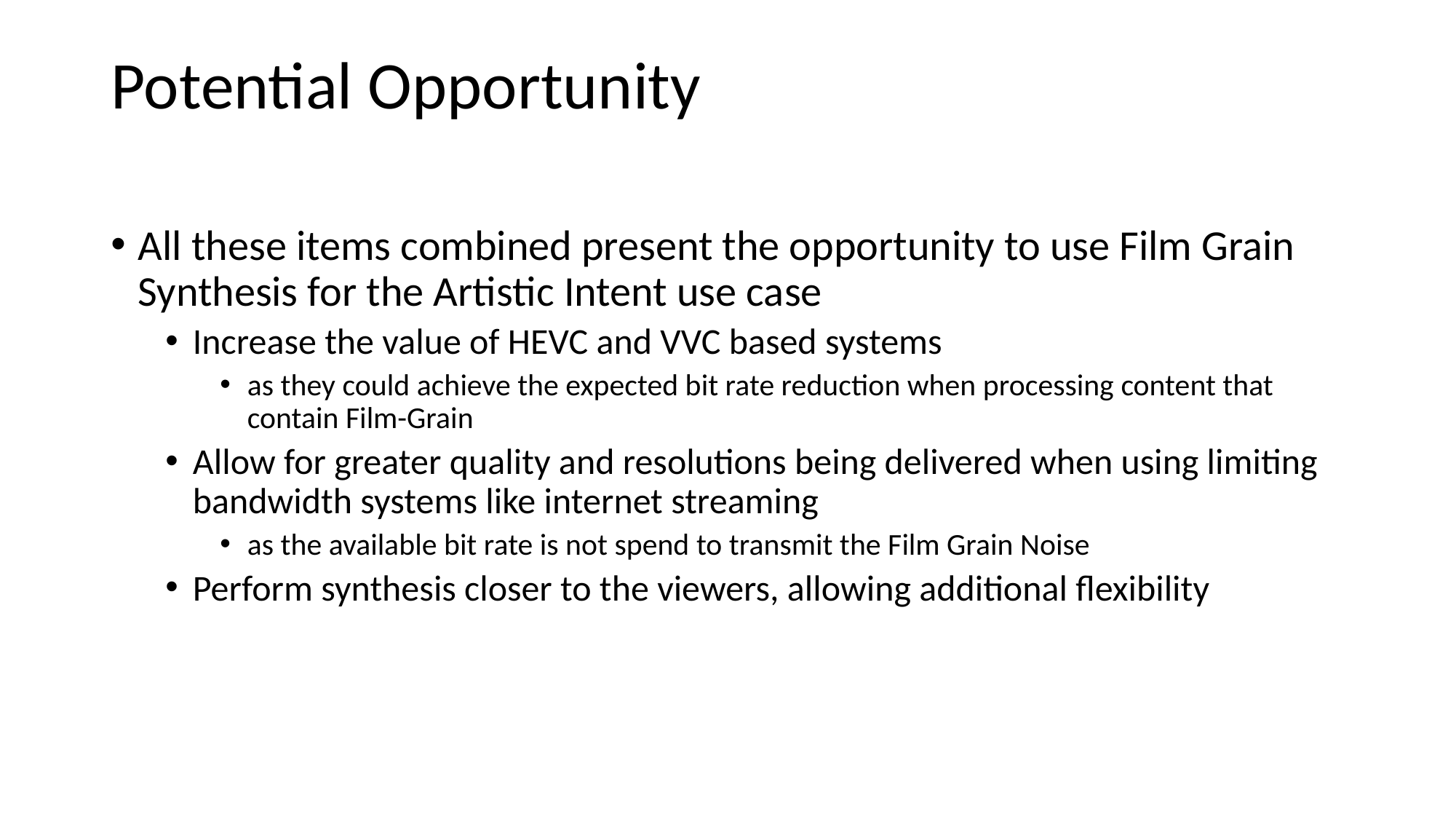

# Potential Opportunity
All these items combined present the opportunity to use Film Grain Synthesis for the Artistic Intent use case
Increase the value of HEVC and VVC based systems
as they could achieve the expected bit rate reduction when processing content that contain Film-Grain
Allow for greater quality and resolutions being delivered when using limiting bandwidth systems like internet streaming
as the available bit rate is not spend to transmit the Film Grain Noise
Perform synthesis closer to the viewers, allowing additional flexibility